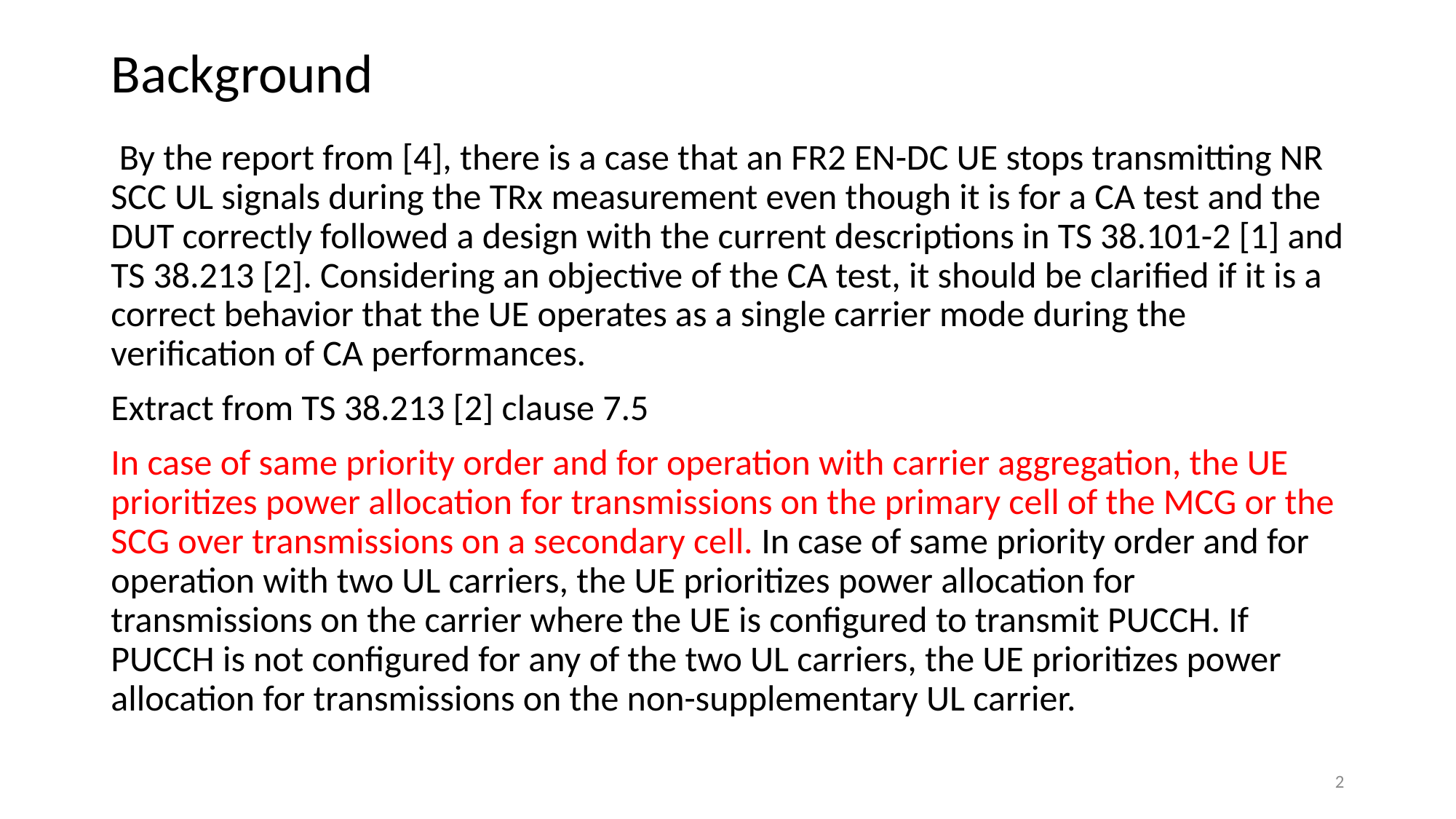

# Background
 By the report from [4], there is a case that an FR2 EN-DC UE stops transmitting NR SCC UL signals during the TRx measurement even though it is for a CA test and the DUT correctly followed a design with the current descriptions in TS 38.101-2 [1] and TS 38.213 [2]. Considering an objective of the CA test, it should be clarified if it is a correct behavior that the UE operates as a single carrier mode during the verification of CA performances.
Extract from TS 38.213 [2] clause 7.5
In case of same priority order and for operation with carrier aggregation, the UE prioritizes power allocation for transmissions on the primary cell of the MCG or the SCG over transmissions on a secondary cell. In case of same priority order and for operation with two UL carriers, the UE prioritizes power allocation for transmissions on the carrier where the UE is configured to transmit PUCCH. If PUCCH is not configured for any of the two UL carriers, the UE prioritizes power allocation for transmissions on the non-supplementary UL carrier.
2